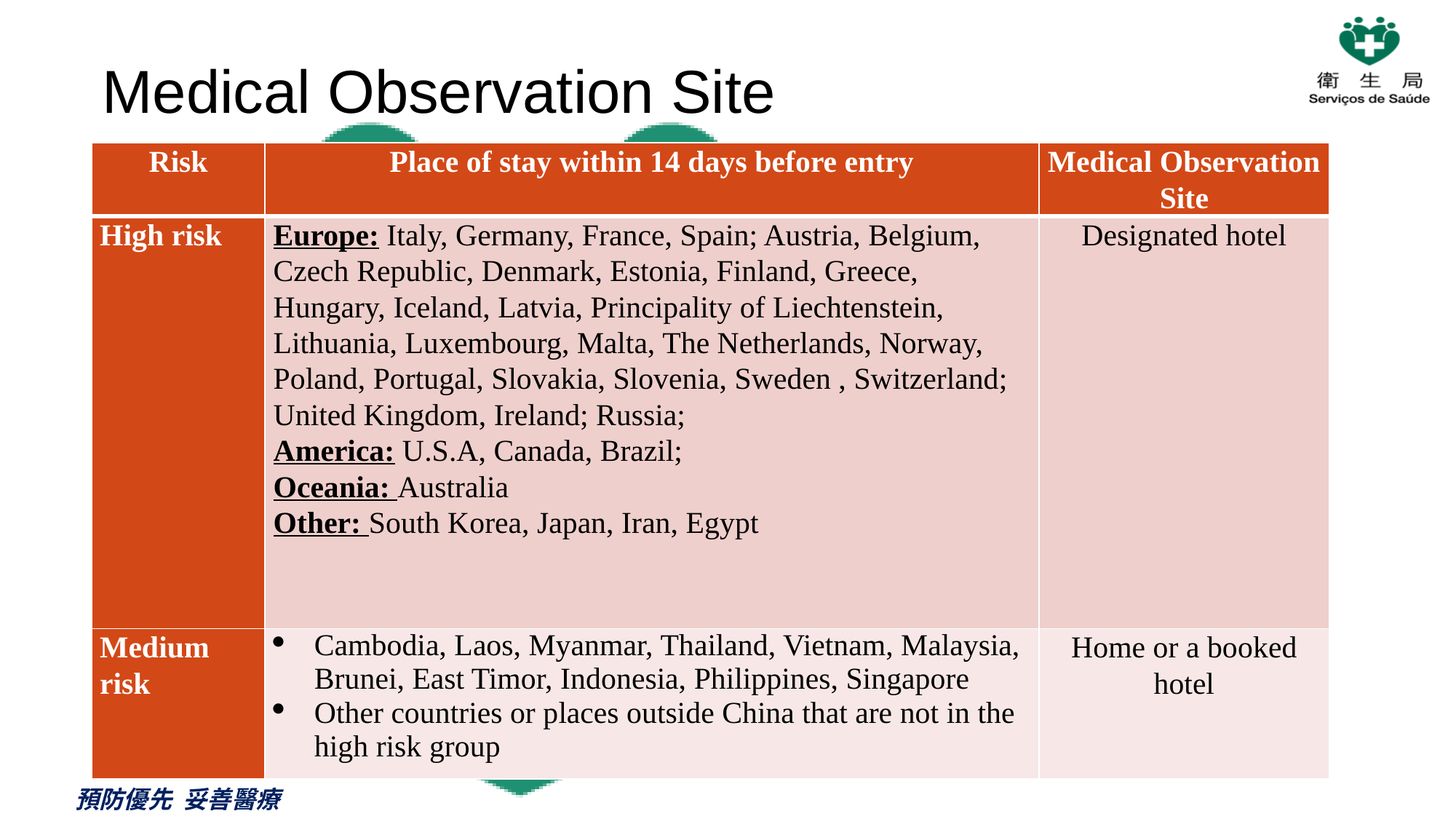

# Medical Observation Site
| Risk | Place of stay within 14 days before entry | Medical Observation Site |
| --- | --- | --- |
| High risk | Europe: Italy, Germany, France, Spain; Austria, Belgium, Czech Republic, Denmark, Estonia, Finland, Greece, Hungary, Iceland, Latvia, Principality of Liechtenstein, Lithuania, Luxembourg, Malta, The Netherlands, Norway, Poland, Portugal, Slovakia, Slovenia, Sweden , Switzerland; United Kingdom, Ireland; Russia; America: U.S.A, Canada, Brazil; Oceania: Australia Other: South Korea, Japan, Iran, Egypt | Designated hotel |
| Medium risk | Cambodia, Laos, Myanmar, Thailand, Vietnam, Malaysia, Brunei, East Timor, Indonesia, Philippines, Singapore Other countries or places outside China that are not in the high risk group | Home or a booked hotel |